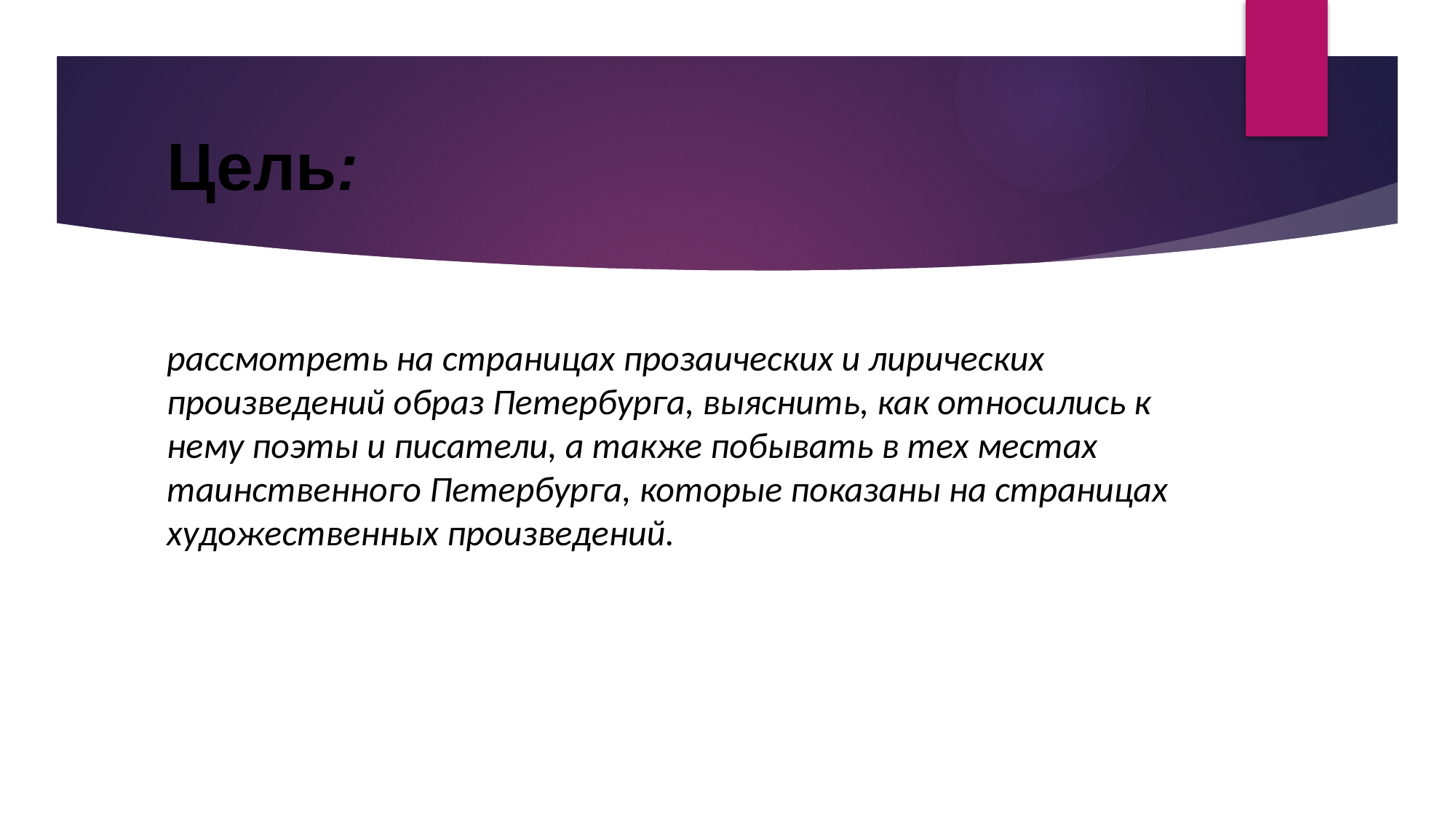

# Цель: рассмотреть на страницах прозаических и лирических произведений образ Петербурга, выяснить, как относились к нему поэты и писатели, а также побывать в тех местах таинственного Петербурга, которые показаны на страницах художественных произведений.